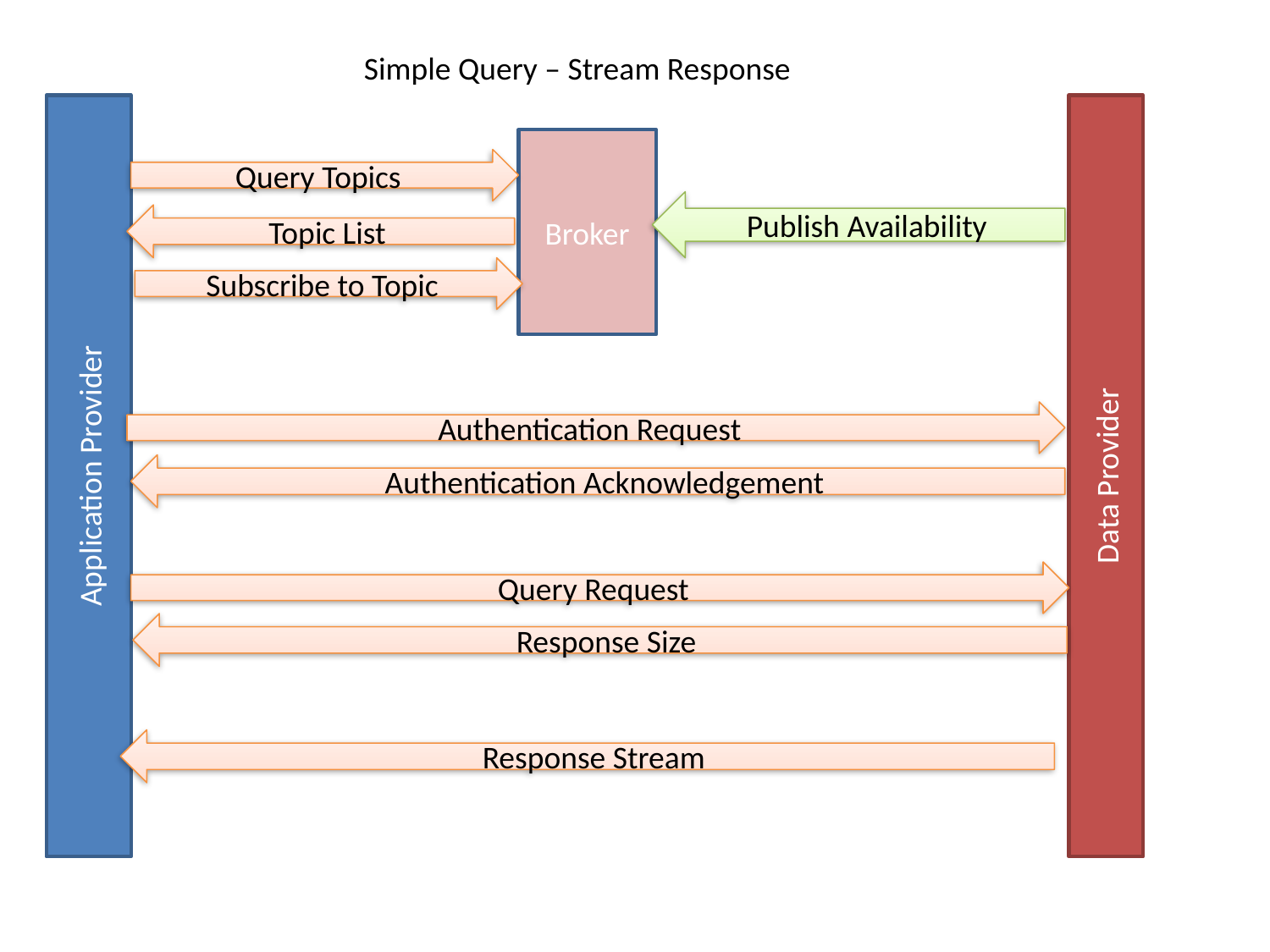

Simple Query – Stream Response
Application Provider
Data Provider
Broker
Query Topics
Publish Availability
Topic List
Subscribe to Topic
Authentication Request
Authentication Acknowledgement
Query Request
Response Size
Response Stream